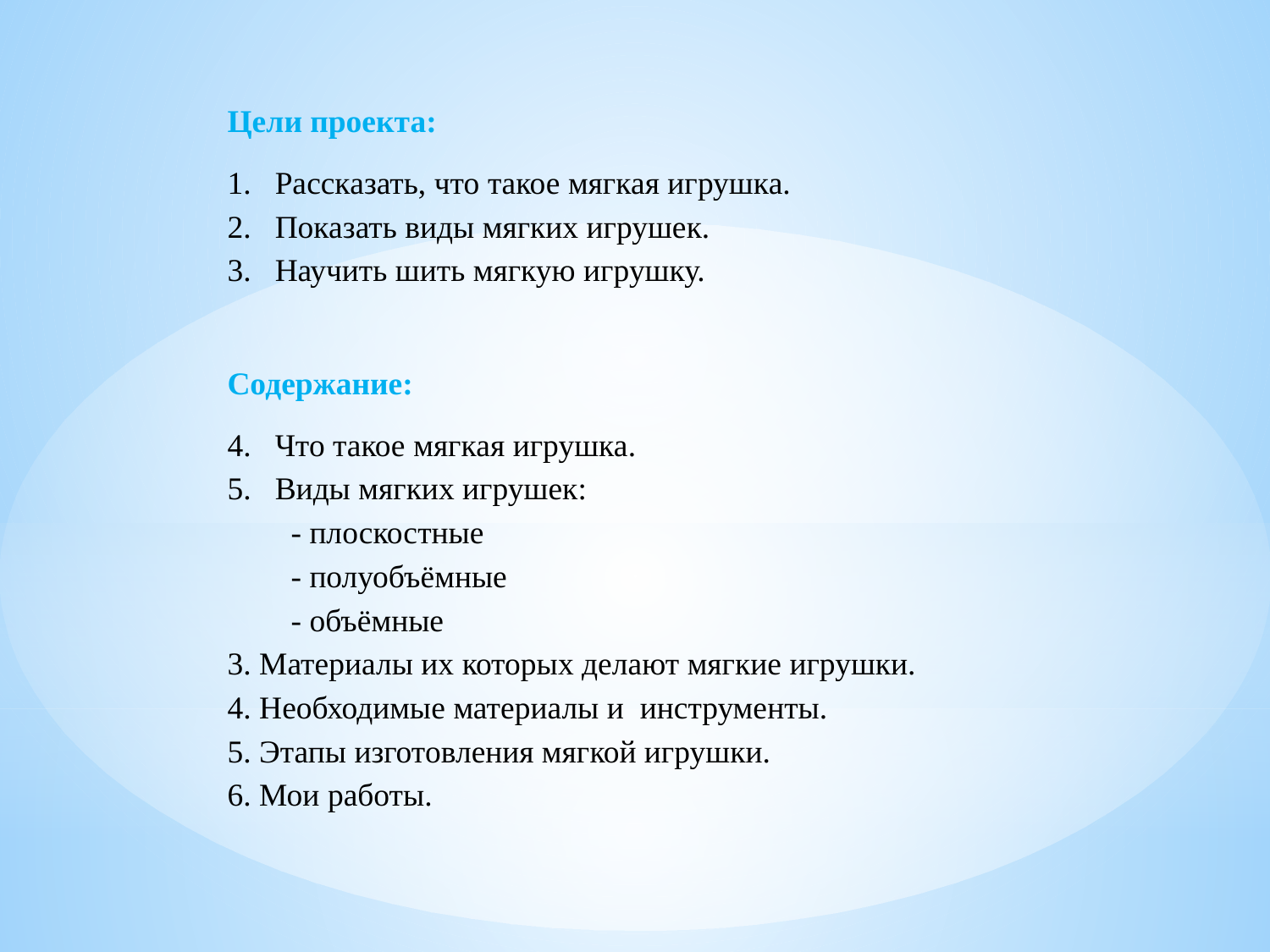

Цели проекта:
Рассказать, что такое мягкая игрушка.
Показать виды мягких игрушек.
Научить шить мягкую игрушку.

Содержание:
Что такое мягкая игрушка.
Виды мягких игрушек:
- плоскостные
- полуобъёмные
- объёмные
3. Материалы их которых делают мягкие игрушки.
4. Необходимые материалы и  инструменты.
5. Этапы изготовления мягкой игрушки.
6. Мои работы.